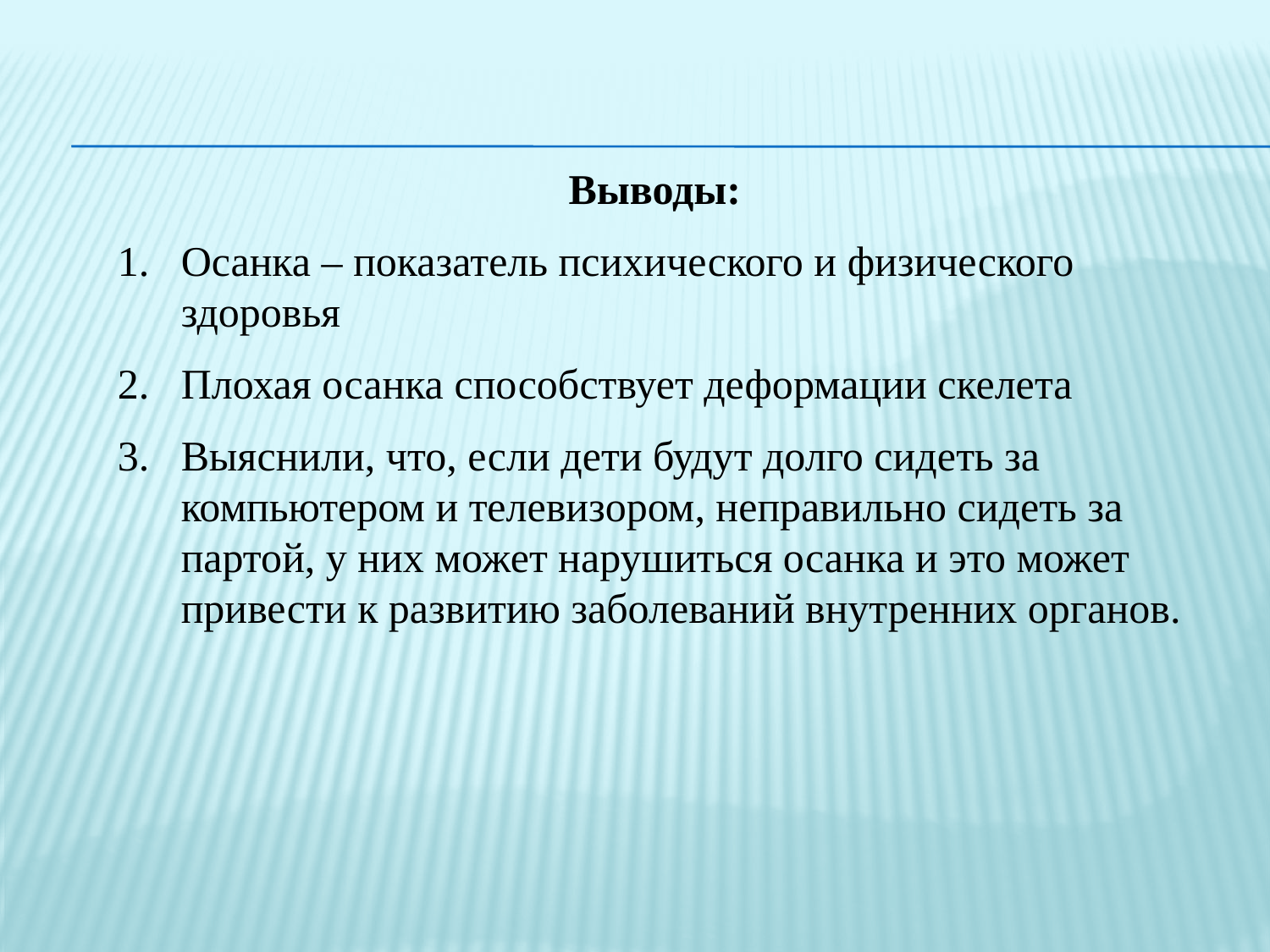

Выводы:
Осанка – показатель психического и физического здоровья
Плохая осанка способствует деформации скелета
3.   Выяснили, что, если дети будут долго сидеть за компьютером и телевизором, неправильно сидеть за партой, у них может нарушиться осанка и это может  привести к развитию заболеваний внутренних органов.